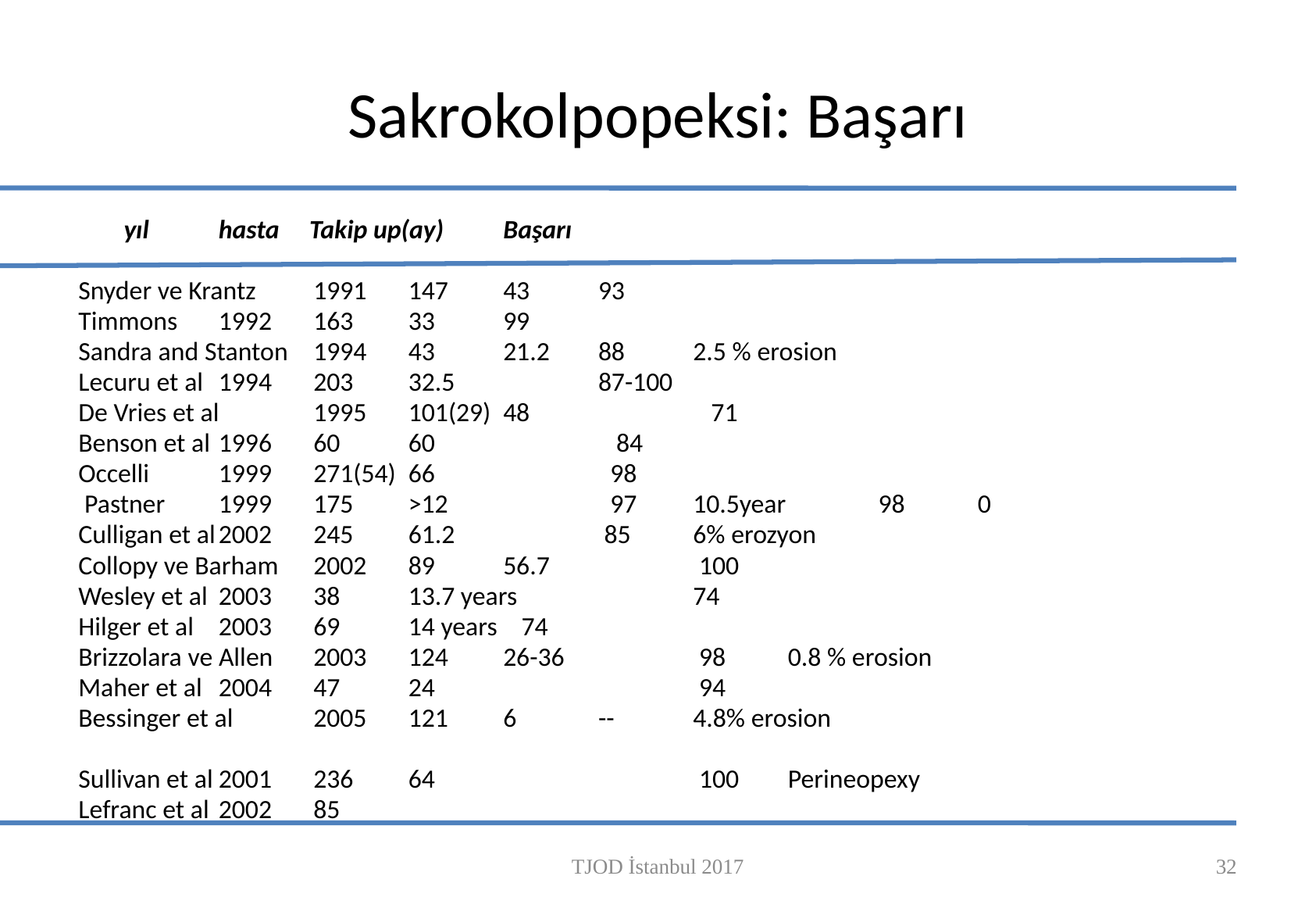

# Sakrokolpopeksi: Başarı

			yıl	hasta     Takip up(ay)     	Başarı

Snyder ve Krantz	1991	147	43		93
Timmons		1992	163	33		99
Sandra and Stanton	1994	43	21.2		88 	2.5 % erosion
Lecuru et al	1994	203	32.5	               	87-100
De Vries et al	1995	101(29)	48	             	   71
Benson et al	1996	60	60	             	   84
Occelli 		1999	271(54)	66	              	  98
 Pastner 		1999	175	>12	              	  97 	10.5year	               98	0
Culligan et al	2002	245	61.2	              	 85	6% erozyon
Collopy ve Barham	2002	89	56.7	              	 100
Wesley et al	2003	38	13.7 years                	74
Hilger et al	2003	69	14 years    74
Brizzolara ve Allen	2003	124	26-36	               	 98	0.8 % erosion
Maher et al	2004	47	24	                	 94
Bessinger et al	2005	121	6		--	4.8% erosion

Sullivan et al	2001	236	64	                	 100	Perineopexy
Lefranc et al	2002	85

TJOD İstanbul 2017
32